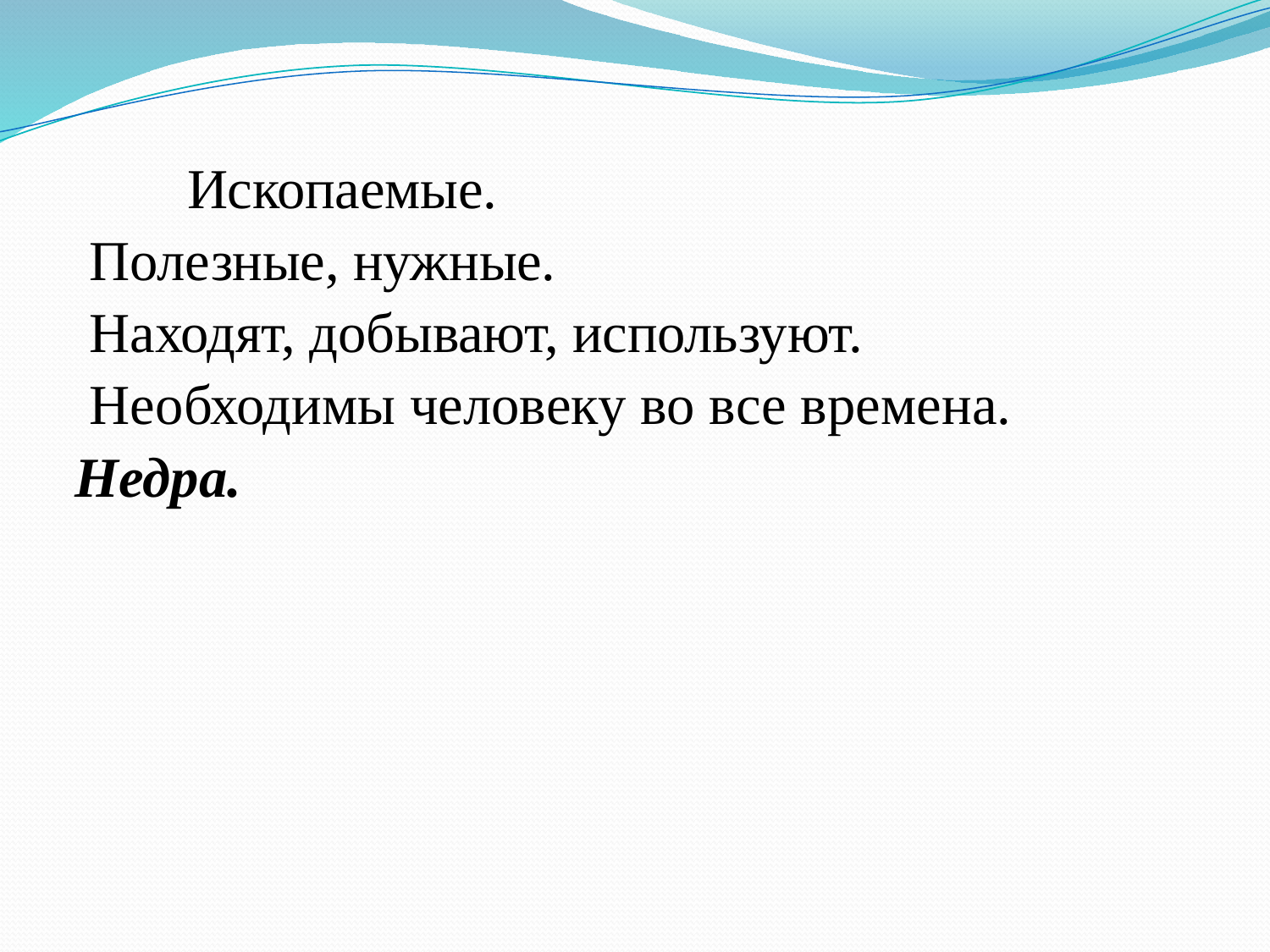

| Ископаемые. Полезные, нужные. Находят, добывают, используют. Необходимы человеку во все времена. Недра. |
| --- |